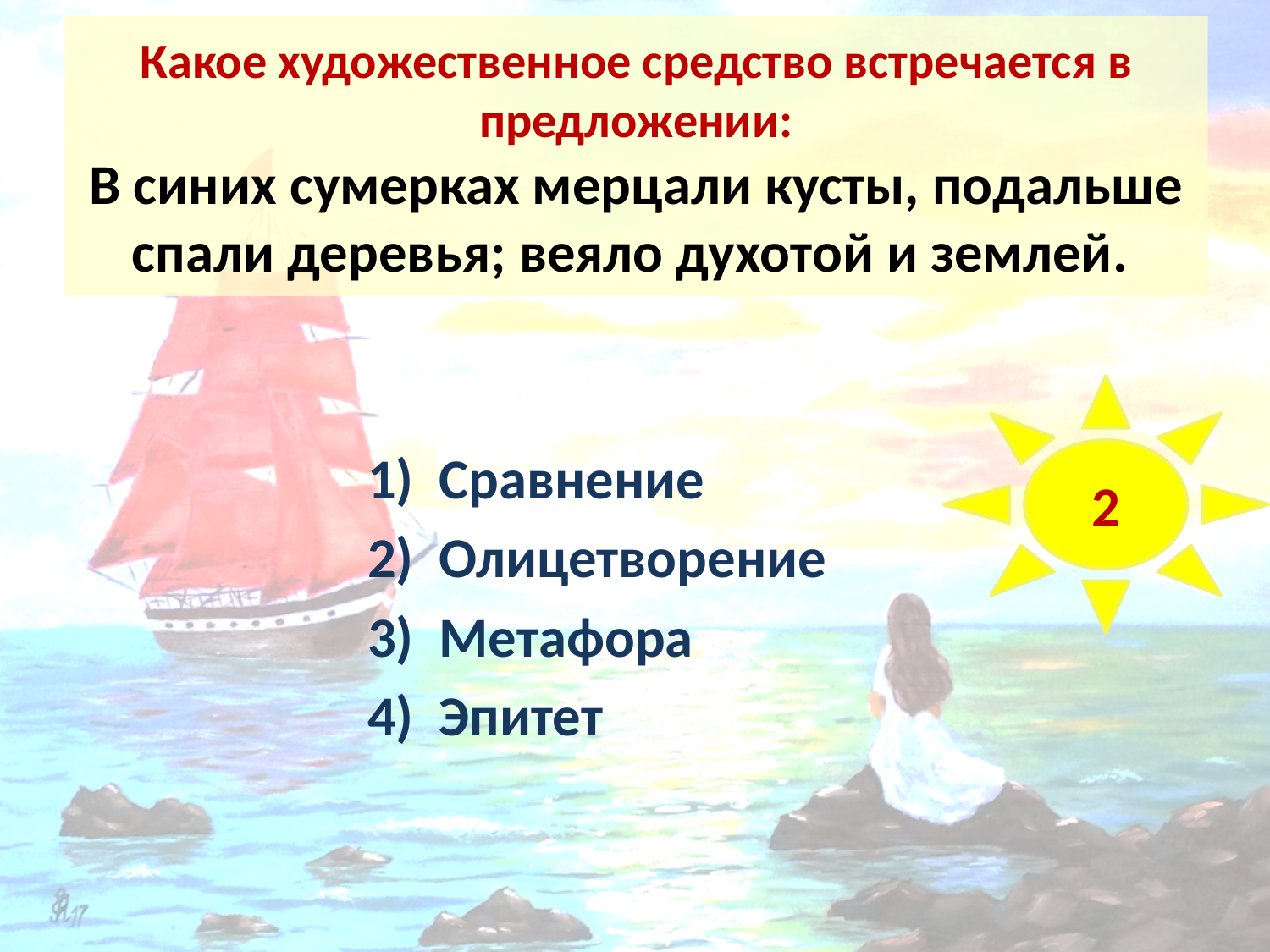

# Какое художественное средство встречается в предложении: В синих сумерках мерцали кусты, подальше спали деревья; веяло духотой и землей.
2
Сравнение
Олицетворение
Метафора
Эпитет